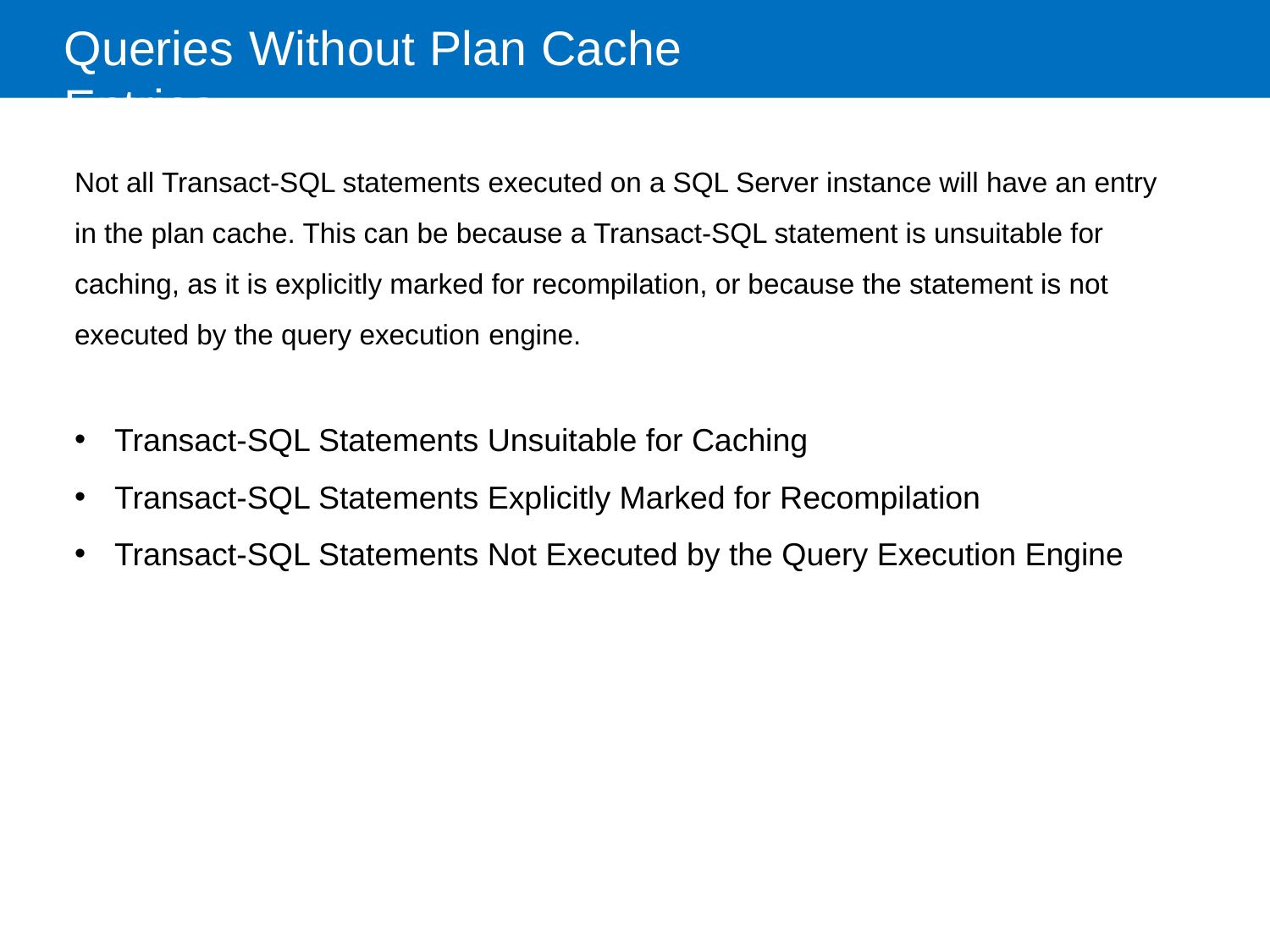

# Queries Without Plan Cache Entries
Not all Transact-SQL statements executed on a SQL Server instance will have an entry in the plan cache. This can be because a Transact-SQL statement is unsuitable for caching, as it is explicitly marked for recompilation, or because the statement is not executed by the query execution engine.

Transact-SQL Statements Unsuitable for Caching
Transact-SQL Statements Explicitly Marked for Recompilation
Transact-SQL Statements Not Executed by the Query Execution Engine